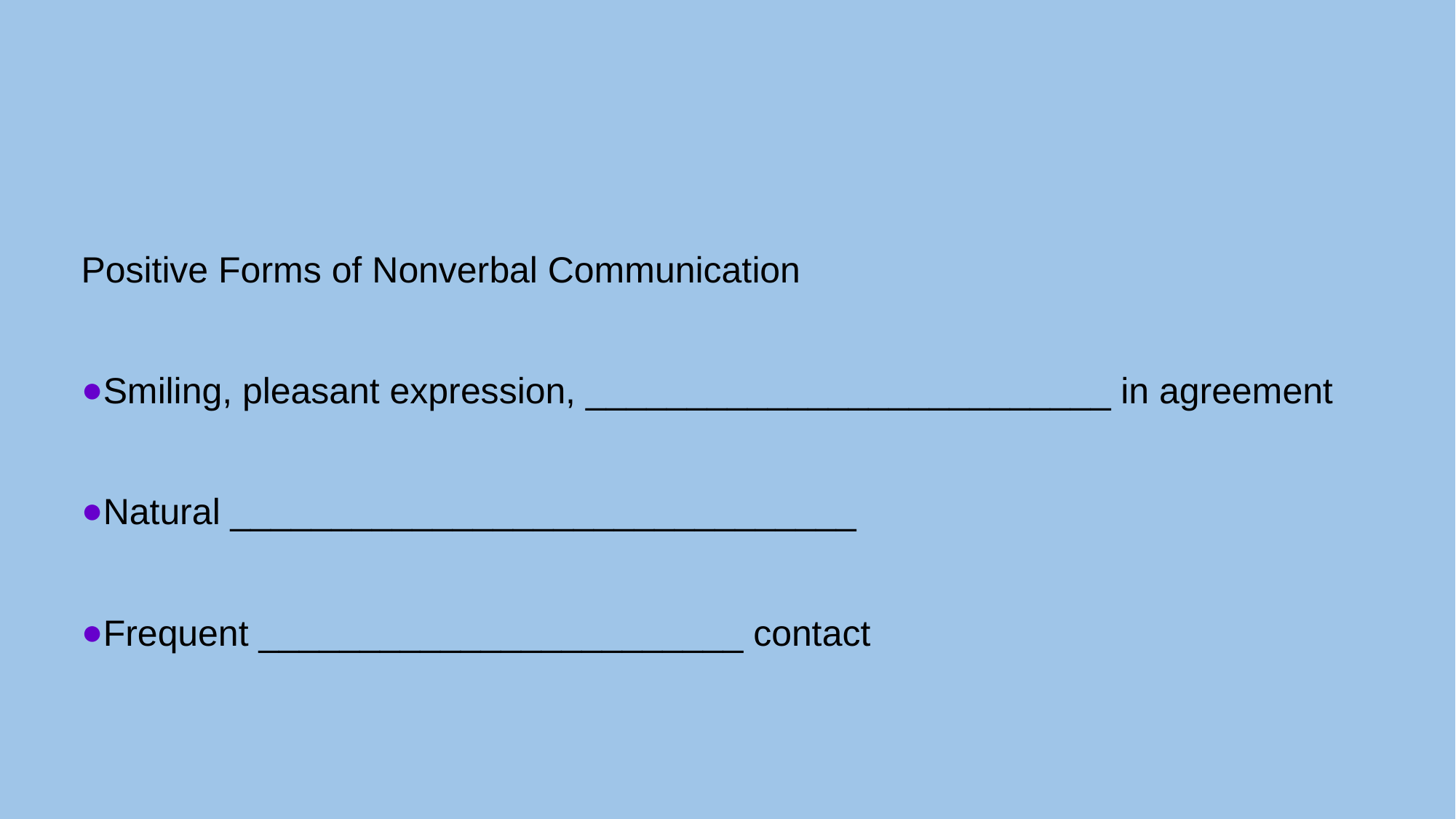

Positive Forms of Nonverbal Communication

Smiling, pleasant expression, __________________________ in agreement

Natural _______________________________

Frequent ________________________ contact